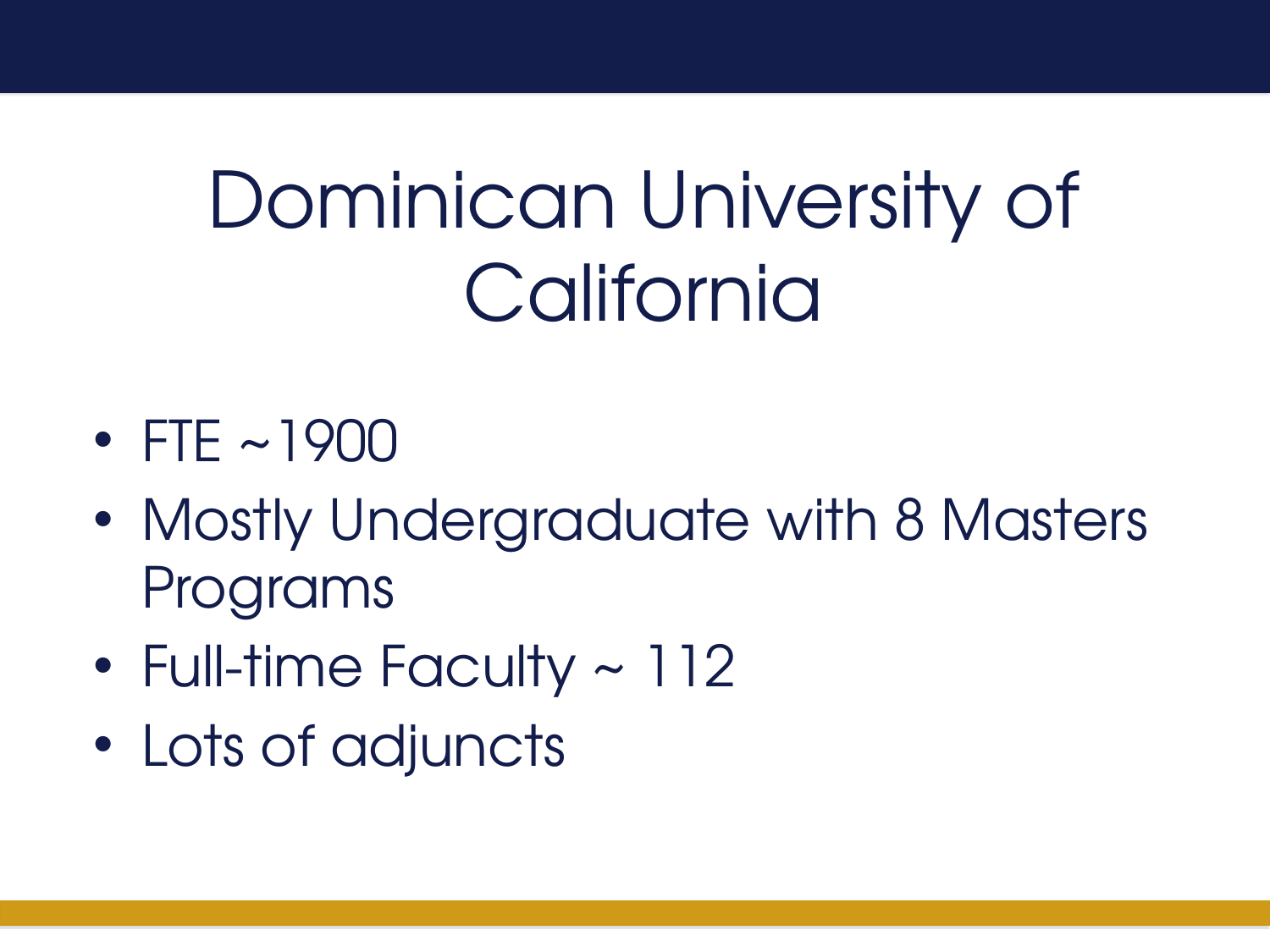

# Dominican University of California
FTE ~1900
Mostly Undergraduate with 8 Masters Programs
Full-time Faculty ~ 112
Lots of adjuncts